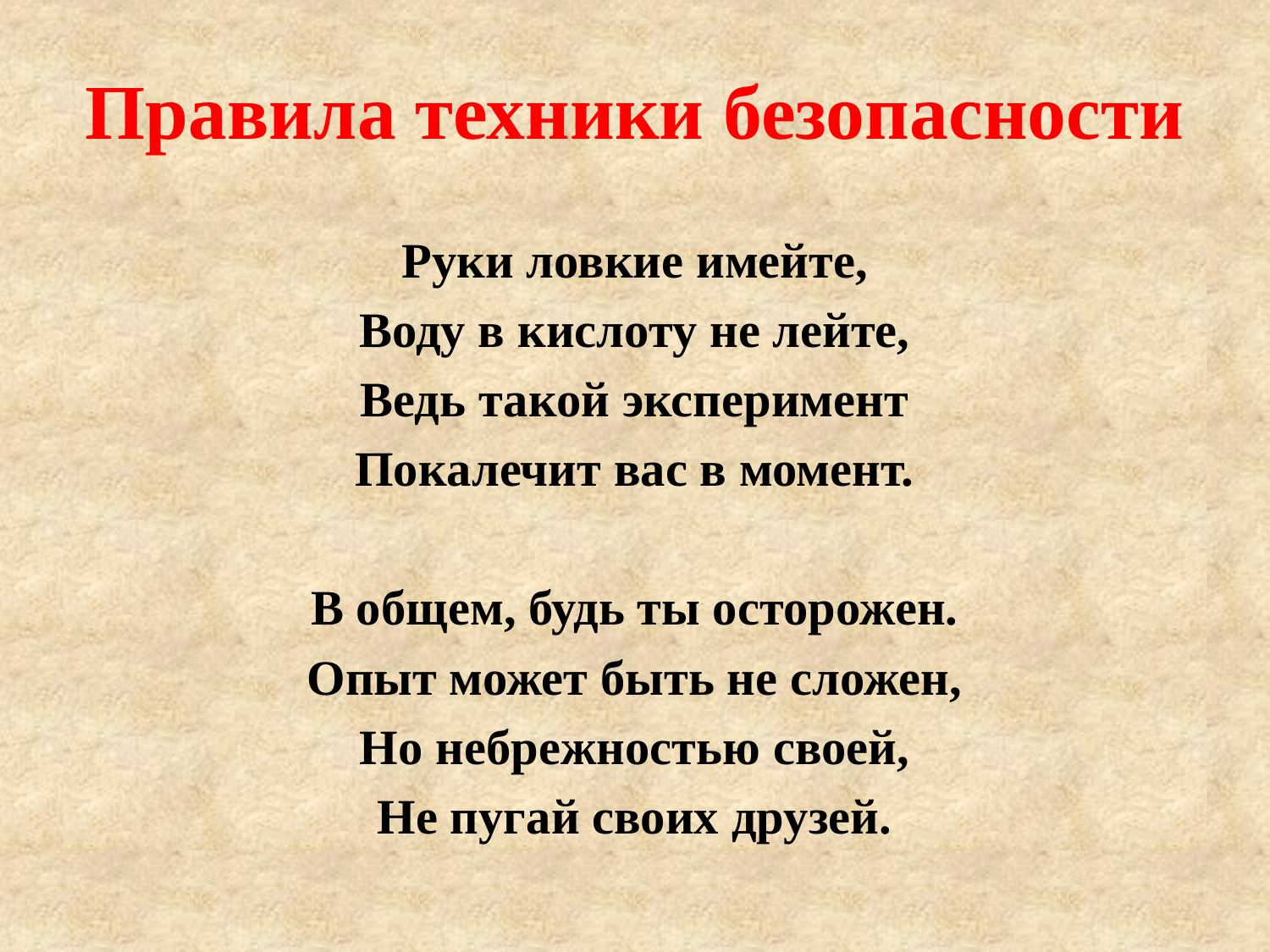

# Правила техники безопасности
Руки ловкие имейте,
Воду в кислоту не лейте,
Ведь такой эксперимент
Покалечит вас в момент.

В общем, будь ты осторожен.
Опыт может быть не сложен,
Но небрежностью своей,
Не пугай своих друзей.